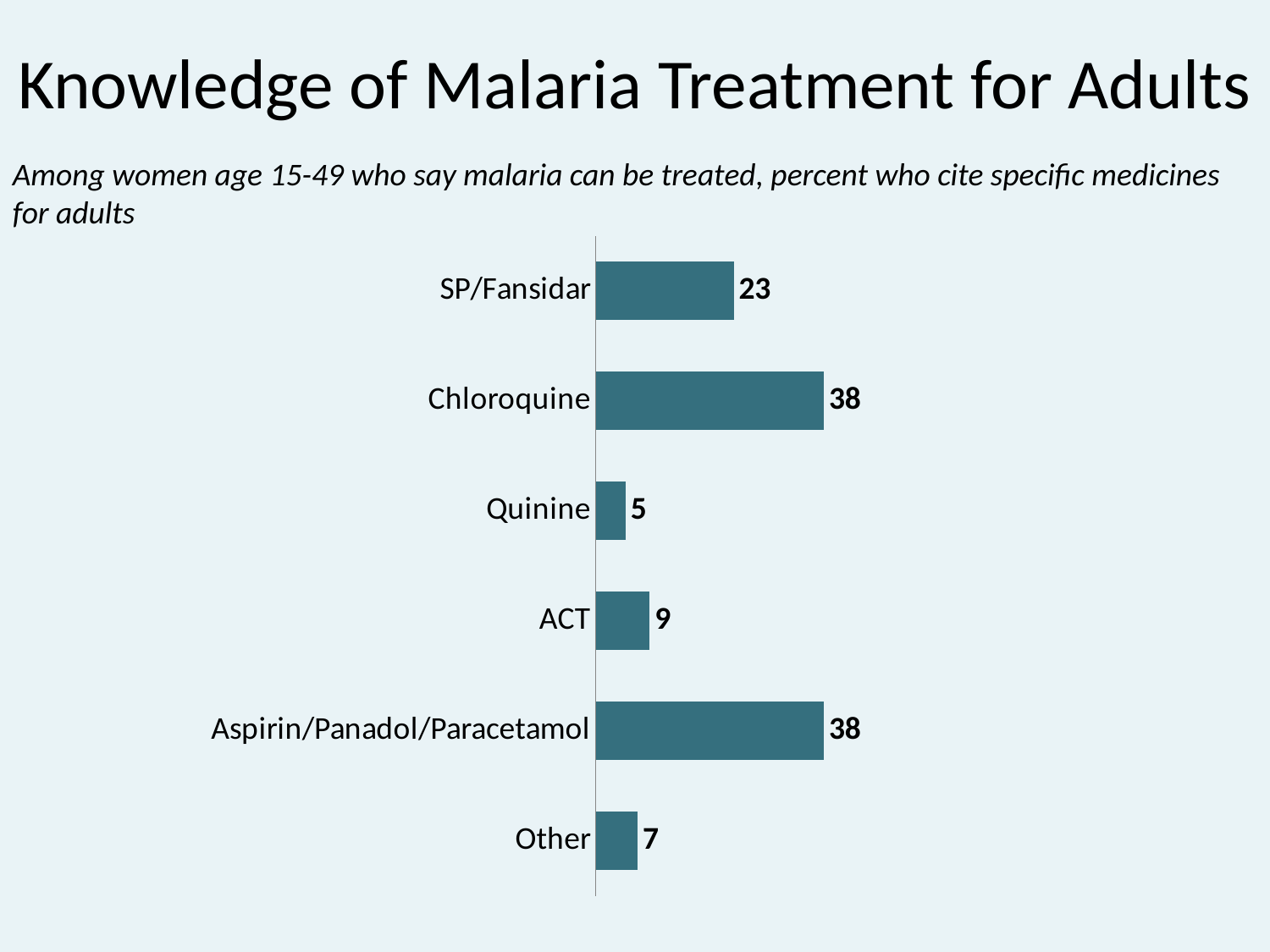

# Knowledge of Malaria Treatment for Adults
Among women age 15-49 who say malaria can be treated, percent who cite specific medicines for adults

### Chart

| Category | Series 1 |
|---|---|
| Other | 7.0 |
| Aspirin/Panadol/Paracetamol | 38.0 |
| ACT | 9.0 |
| Quinine | 5.0 |
| Chloroquine | 38.0 |
| SP/Fansidar | 23.0 |